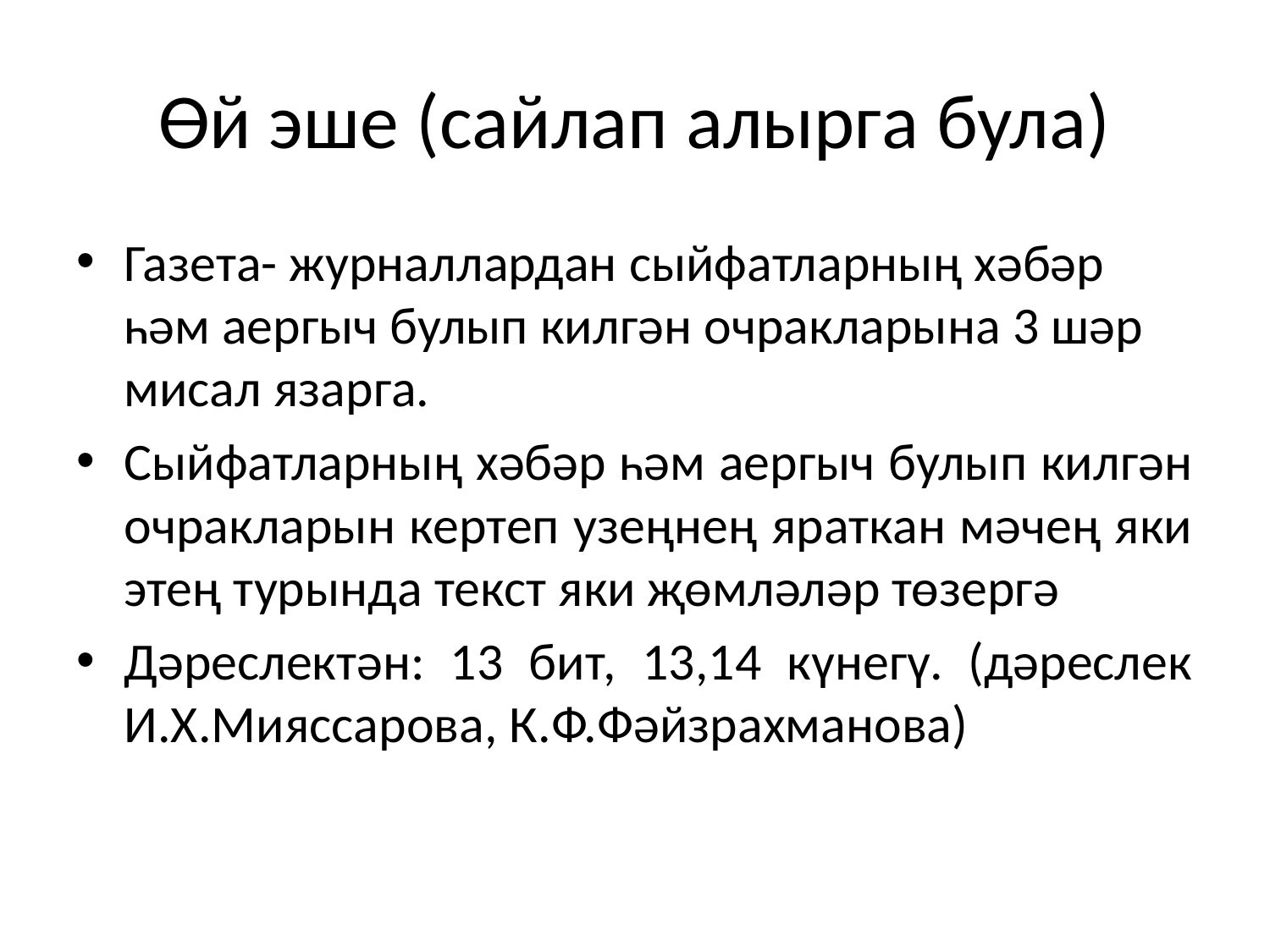

# Өй эше (сайлап алырга була)
Газета- журналлардан сыйфатларның хәбәр һәм аергыч булып килгән очракларына 3 шәр мисал язарга.
Сыйфатларның хәбәр һәм аергыч булып килгән очракларын кертеп узеңнең яраткан мәчең яки этең турында текст яки җөмләләр төзергә
Дәреслектән: 13 бит, 13,14 күнегү. (дәреслек И.Х.Мияссарова, К.Ф.Фәйзрахманова)